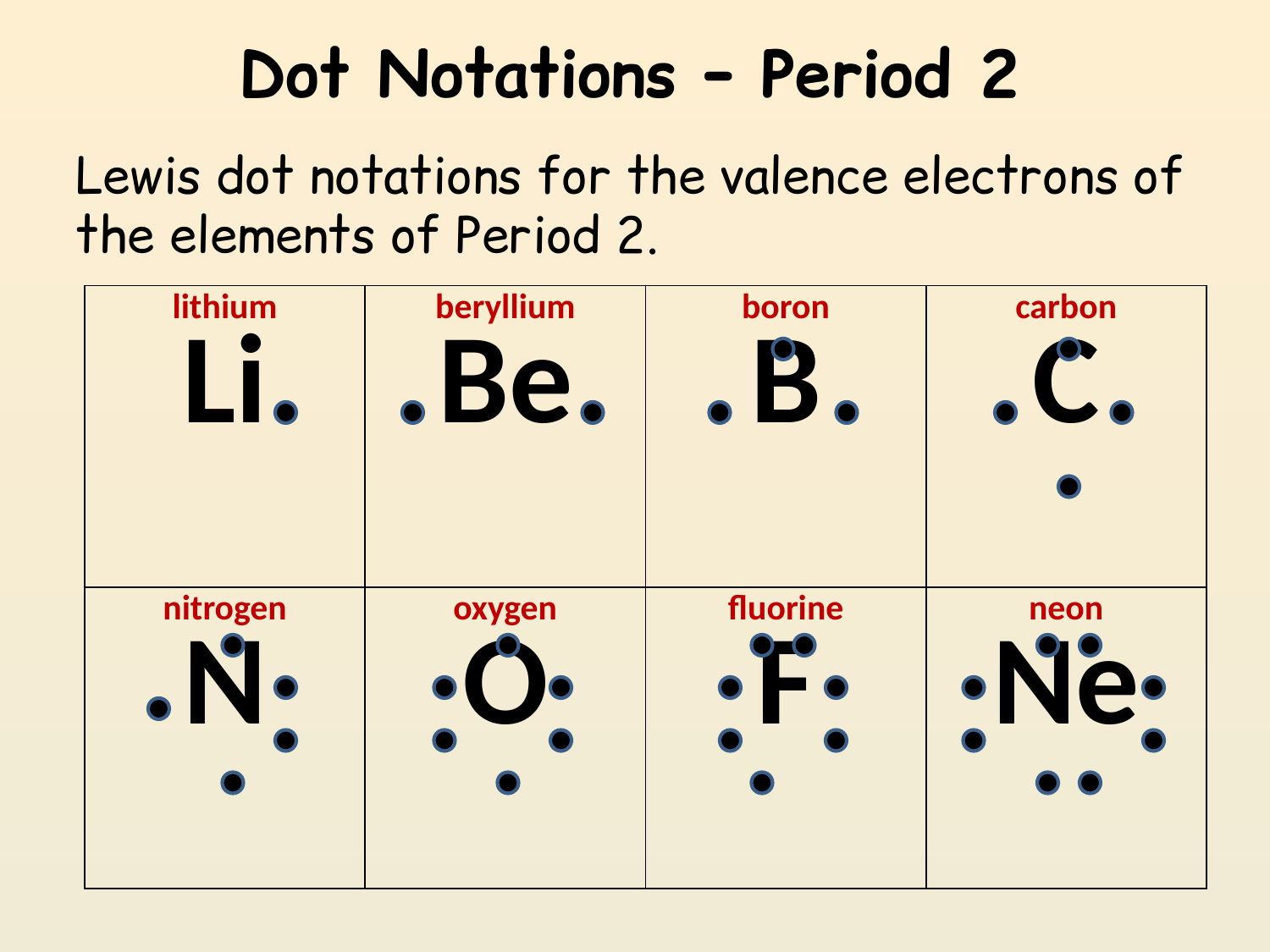

# Dot Notations – Period 2
Lewis dot notations for the valence electrons of the elements of Period 2.
| lithium Li | beryllium Be | boron B | carbon C |
| --- | --- | --- | --- |
| nitrogen N | oxygen O | fluorine F | neon Ne |